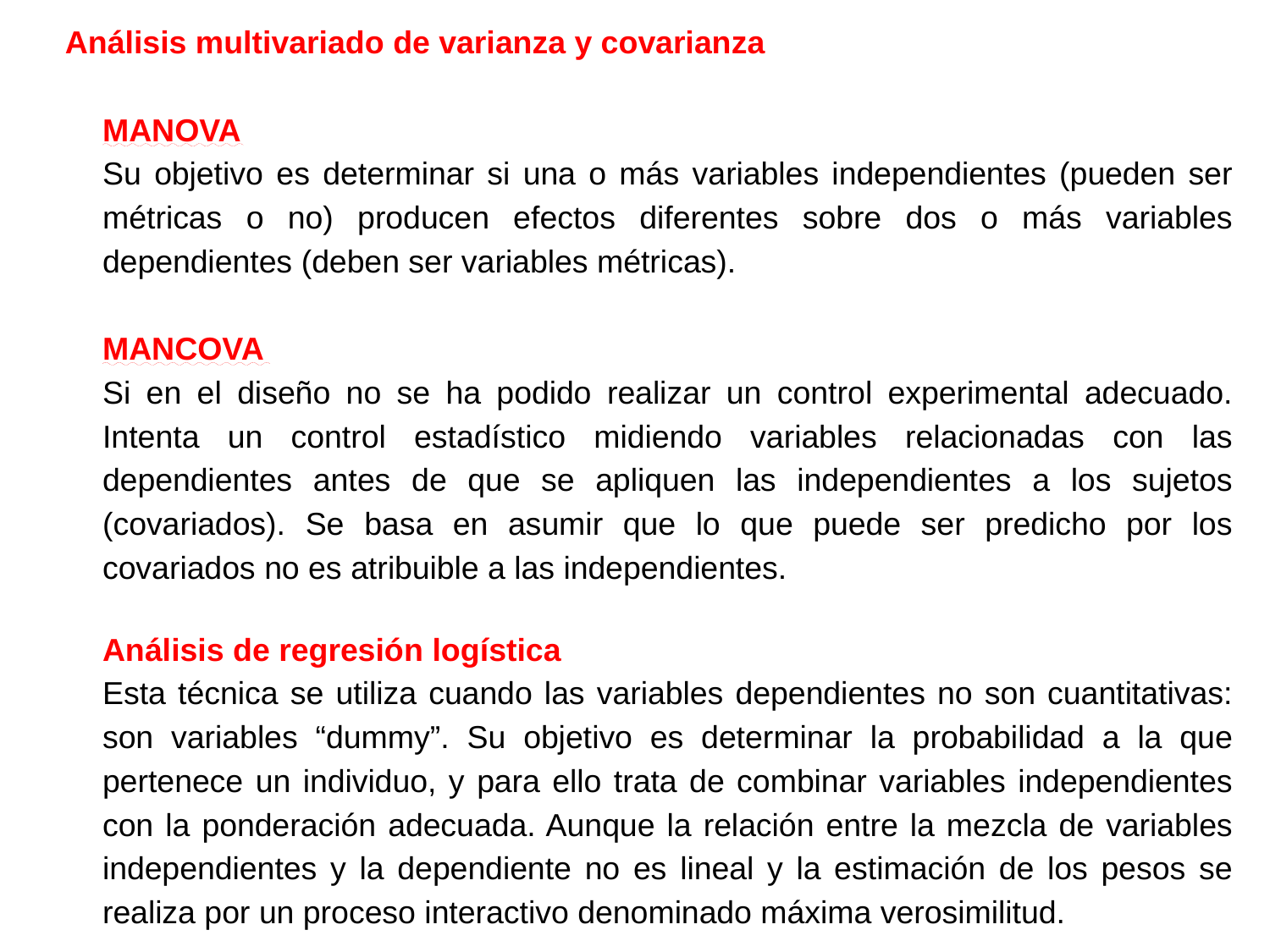

Análisis multivariado de varianza y covarianza

MANOVA
Su objetivo es determinar si una o más variables independientes (pueden ser métricas o no) producen efectos diferentes sobre dos o más variables dependientes (deben ser variables métricas).

MANCOVA
Si en el diseño no se ha podido realizar un control experimental adecuado. Intenta un control estadístico midiendo variables relacionadas con las dependientes antes de que se apliquen las independientes a los sujetos (covariados). Se basa en asumir que lo que puede ser predicho por los covariados no es atribuible a las independientes.

Análisis de regresión logística
Esta técnica se utiliza cuando las variables dependientes no son cuantitativas: son variables “dummy”. Su objetivo es determinar la probabilidad a la que pertenece un individuo, y para ello trata de combinar variables independientes con la ponderación adecuada. Aunque la relación entre la mezcla de variables independientes y la dependiente no es lineal y la estimación de los pesos se realiza por un proceso interactivo denominado máxima verosimilitud.